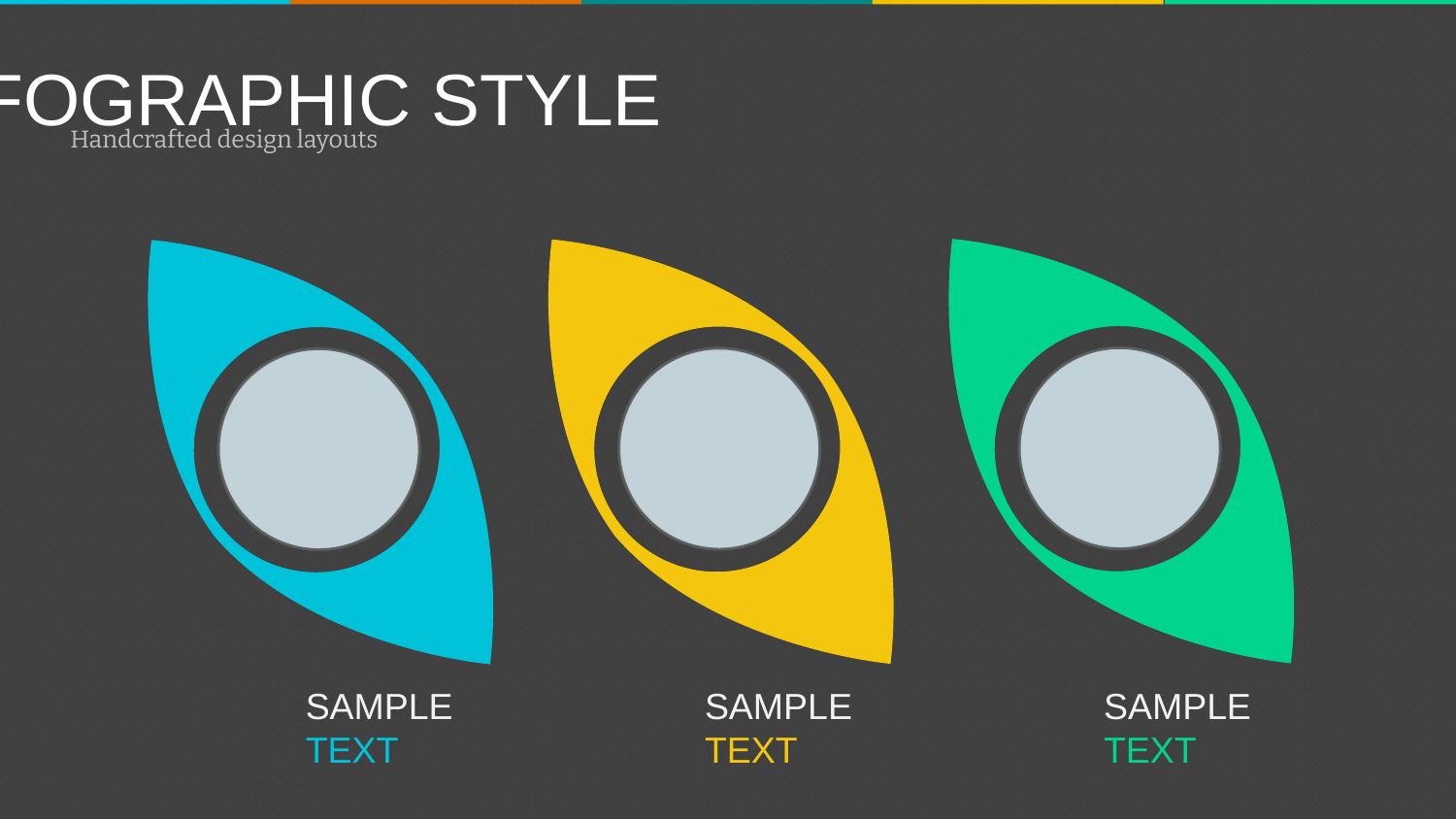

INFOGRAPHIC STYLE
Handcrafted design layouts

SAMPLE TEXT
SAMPLE TEXT
SAMPLE TEXT